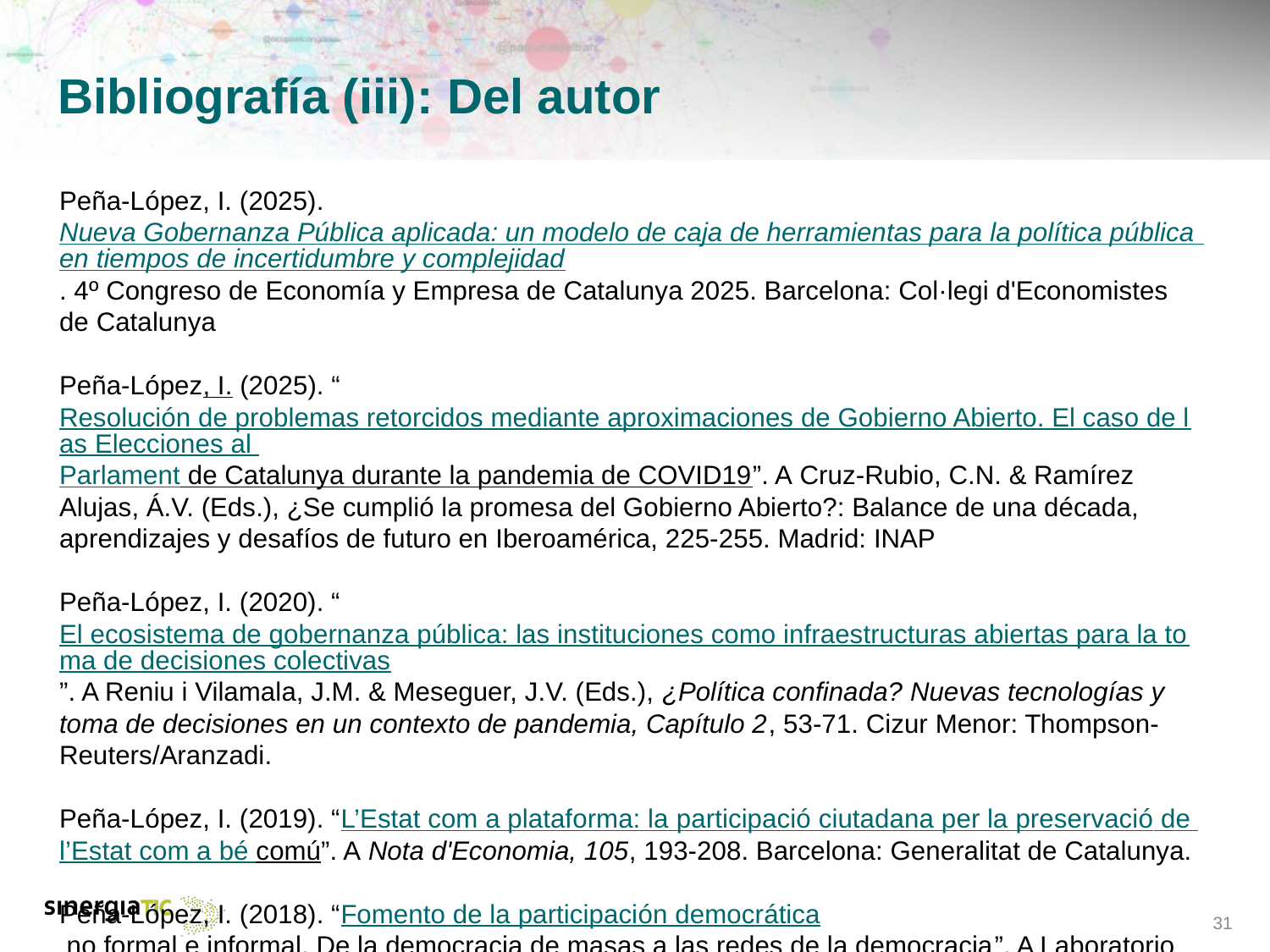

# Bibliografía (iii): Del autor
Peña-López, I. (2025). Nueva Gobernanza Pública aplicada: un modelo de caja de herramientas para la política pública en tiempos de incertidumbre y complejidad. 4º Congreso de Economía y Empresa de Catalunya 2025. Barcelona: Col·legi d'Economistes de Catalunya
Peña-López, I. (2025). “Resolución de problemas retorcidos mediante aproximaciones de Gobierno Abierto. El caso de las Elecciones al Parlament de Catalunya durante la pandemia de COVID19”. A Cruz-Rubio, C.N. & Ramírez Alujas, Á.V. (Eds.), ¿Se cumplió la promesa del Gobierno Abierto?: Balance de una década, aprendizajes y desafíos de futuro en Iberoamérica, 225-255. Madrid: INAP
Peña-López, I. (2020). “El ecosistema de gobernanza pública: las instituciones como infraestructuras abiertas para la toma de decisiones colectivas”. A Reniu i Vilamala, J.M. & Meseguer, J.V. (Eds.), ¿Política confinada? Nuevas tecnologías y toma de decisiones en un contexto de pandemia, Capítulo 2, 53-71. Cizur Menor: Thompson-Reuters/Aranzadi.
Peña-López, I. (2019). “L’Estat com a plataforma: la participació ciutadana per la preservació de l’Estat com a bé comú”. A Nota d'Economia, 105, 193-208. Barcelona: Generalitat de Catalunya.
Peña-López, I. (2018). “Fomento de la participación democrática no formal e informal. De la democracia de masas a las redes de la democracia”. A Laboratorio de Aragón Gobierno Abierto (Ed.), Abrir instituciones desde dentro. Hacking Inside Black Book, Capítulo 11, 113-124. Zaragoza: LAAAB, Gobierno de Aragón.